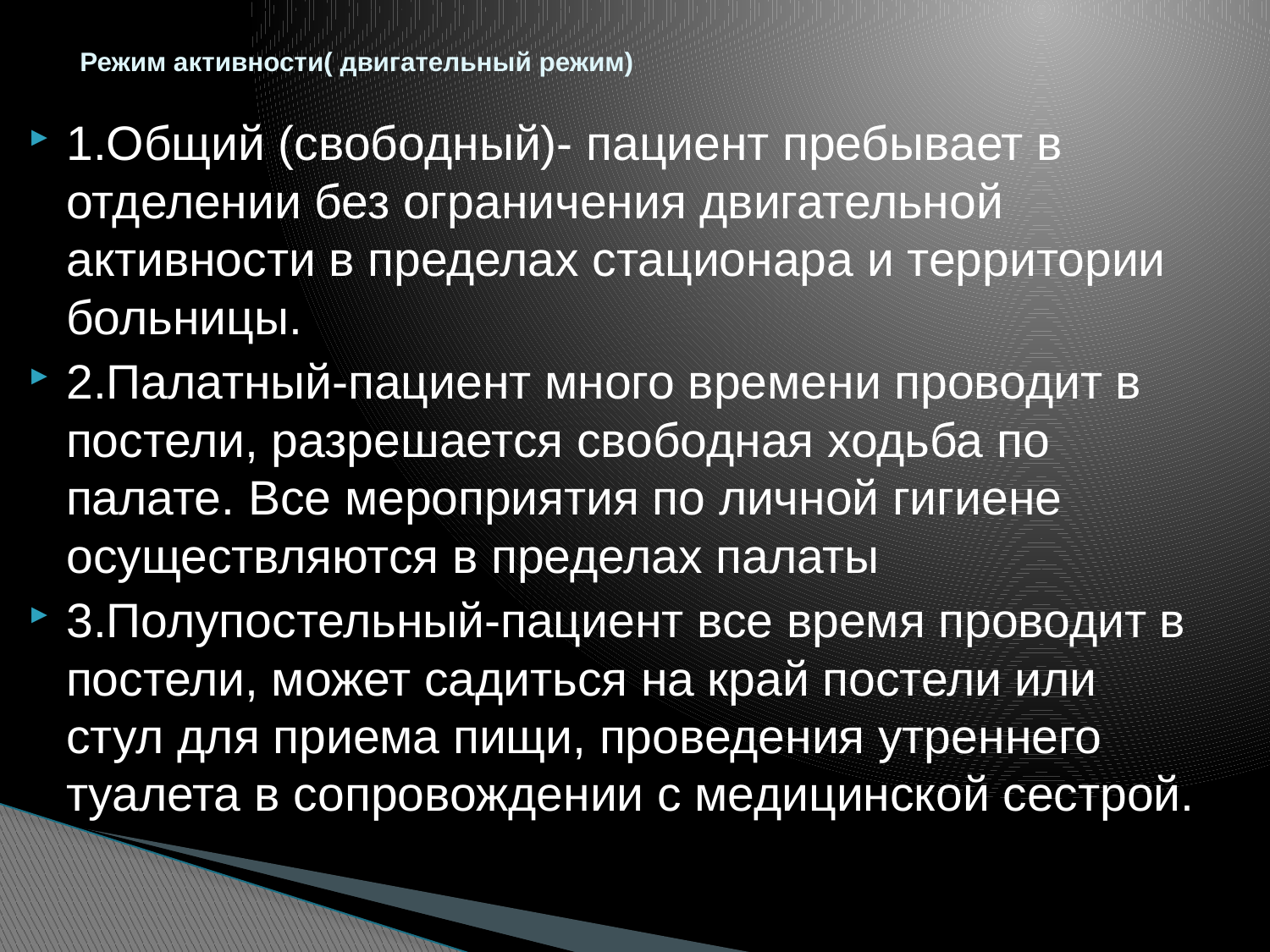

# Режим активности( двигательный режим)
1.Общий (свободный)- пациент пребывает в отделении без ограничения двигательной активности в пределах стационара и территории больницы.
2.Палатный-пациент много времени проводит в постели, разрешается свободная ходьба по палате. Все мероприятия по личной гигиене осуществляются в пределах палаты
3.Полупостельный-пациент все время проводит в постели, может садиться на край постели или стул для приема пищи, проведения утреннего туалета в сопровождении с медицинской сестрой.